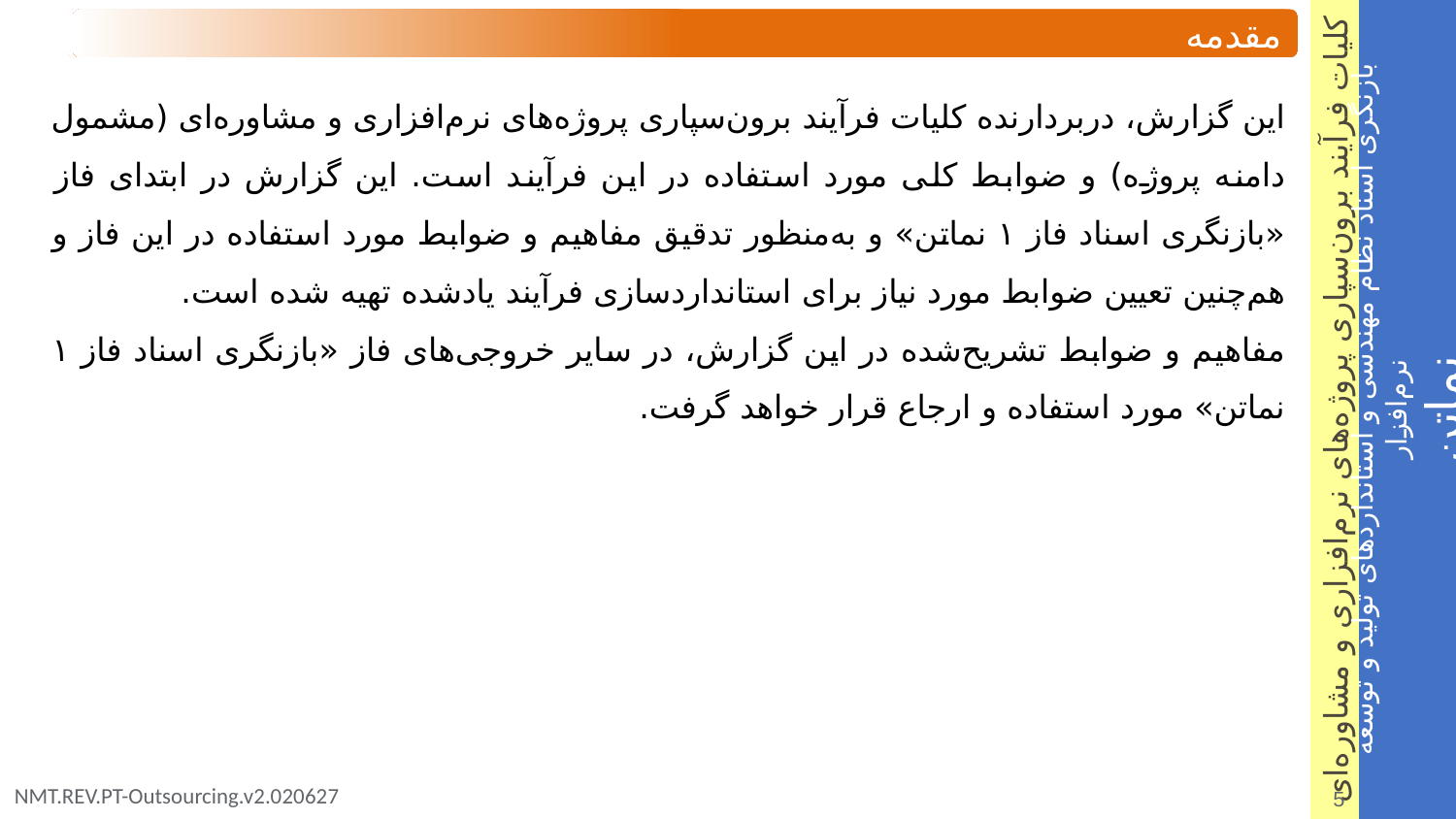

مقدمه
این گزارش، دربردارنده کلیات فرآیند برون‌سپاری پروژه‌های نرم‌افزاری و مشاوره‌ای (مشمول دامنه پروژه) و ضوابط کلی مورد استفاده در این فرآیند است. این گزارش در ابتدای فاز «بازنگری اسناد فاز ۱ نماتن» و به‌منظور تدقیق مفاهیم و ضوابط مورد استفاده در این فاز و هم‌چنین تعیین ضوابط مورد نیاز برای استانداردسازی فرآیند یادشده تهیه شده است.
مفاهیم و ضوابط تشریح‌شده در این گزارش، در سایر خروجی‌های فاز «بازنگری اسناد فاز ۱ نماتن» مورد استفاده و ارجاع قرار خواهد گرفت.
5